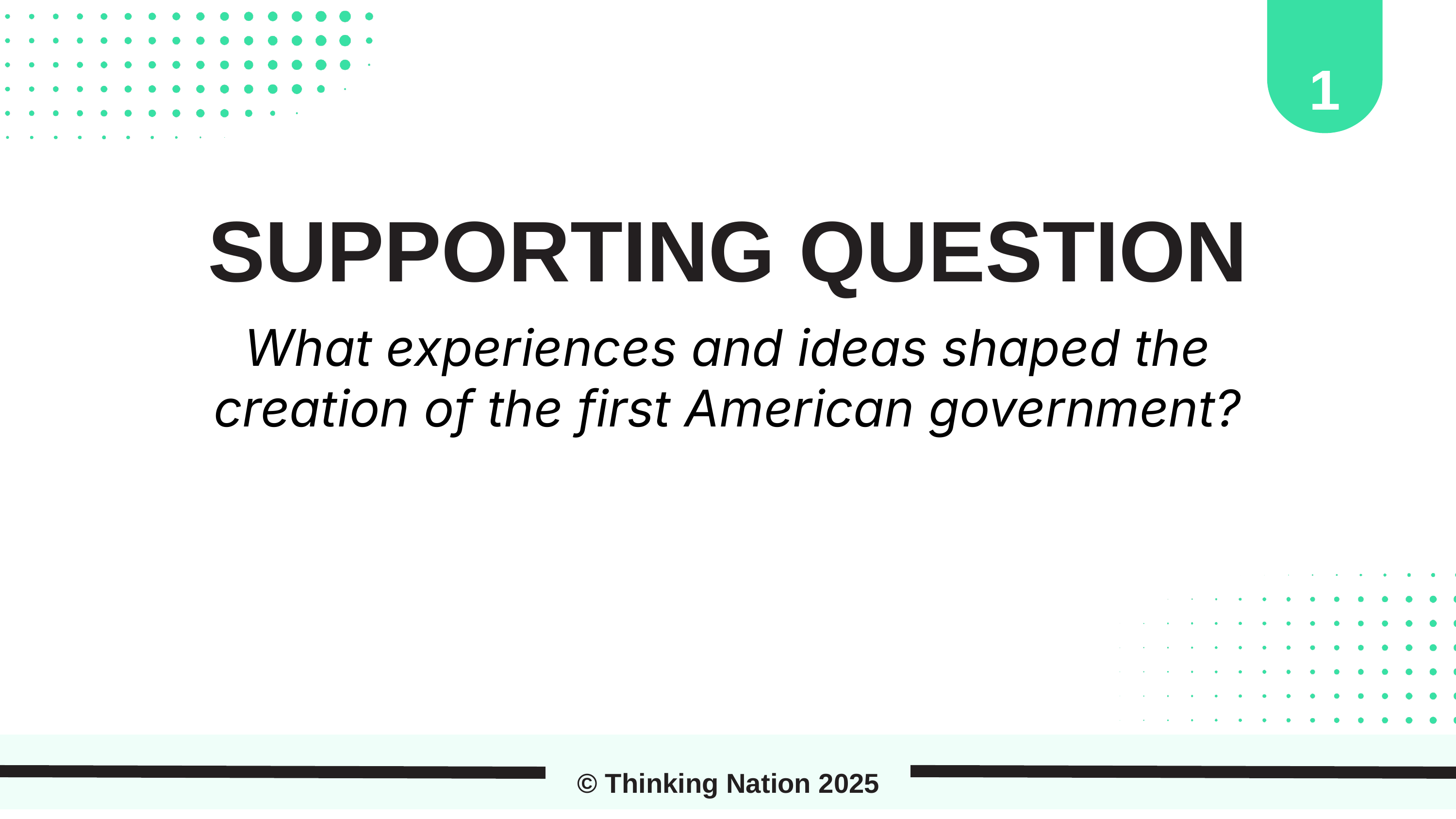

1
SUPPORTING QUESTION
What experiences and ideas shaped the creation of the first American government?

© Thinking Nation 2025